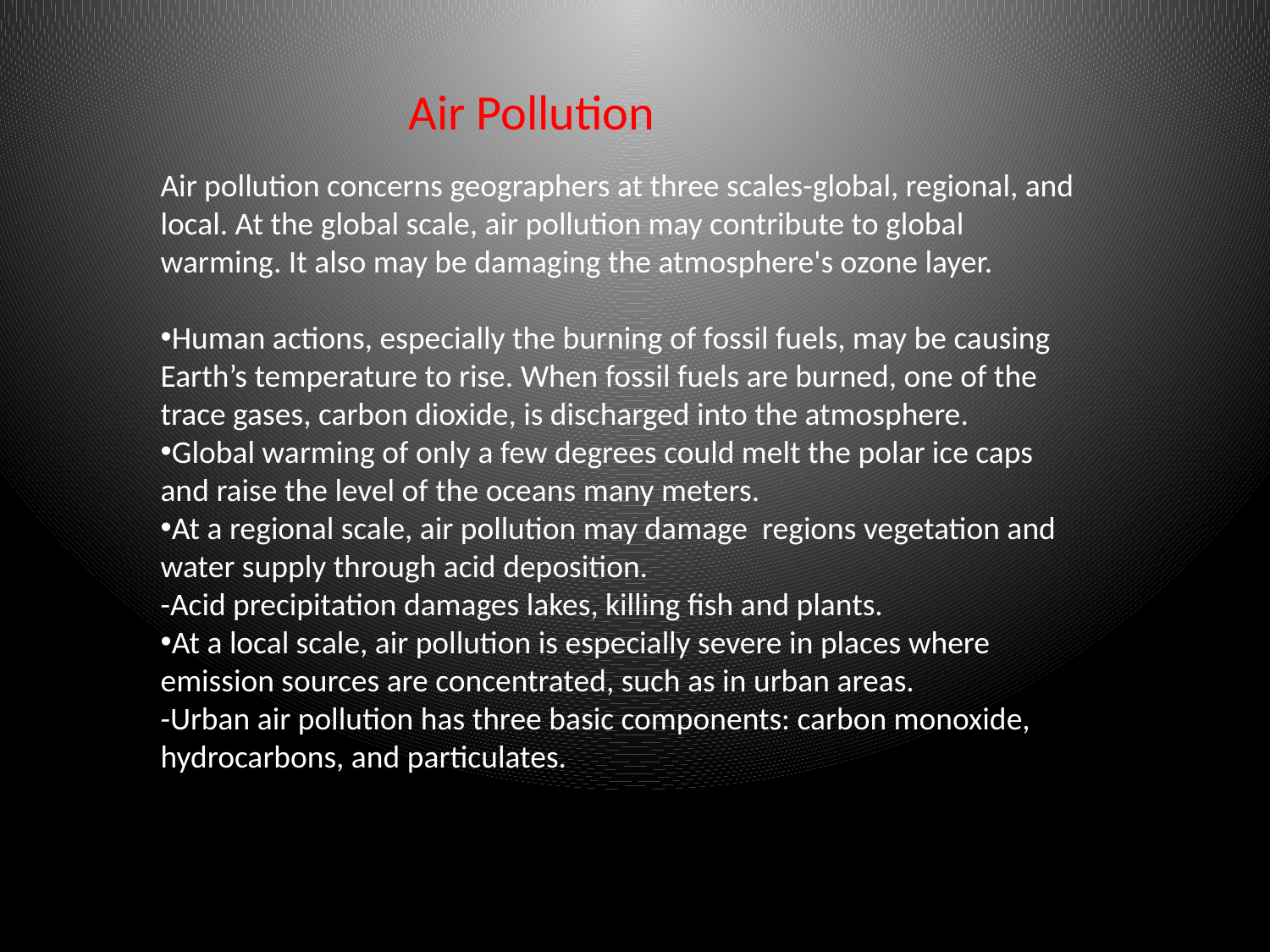

Air Pollution
Air pollution concerns geographers at three scales-global, regional, and local. At the global scale, air pollution may contribute to global warming. It also may be damaging the atmosphere's ozone layer.

Human actions, especially the burning of fossil fuels, may be causing Earth’s temperature to rise. When fossil fuels are burned, one of the trace gases, carbon dioxide, is discharged into the atmosphere.
Global warming of only a few degrees could melt the polar ice caps and raise the level of the oceans many meters.
At a regional scale, air pollution may damage  regions vegetation and water supply through acid deposition.
-Acid precipitation damages lakes, killing fish and plants.
At a local scale, air pollution is especially severe in places where emission sources are concentrated, such as in urban areas.
-Urban air pollution has three basic components: carbon monoxide, hydrocarbons, and particulates.